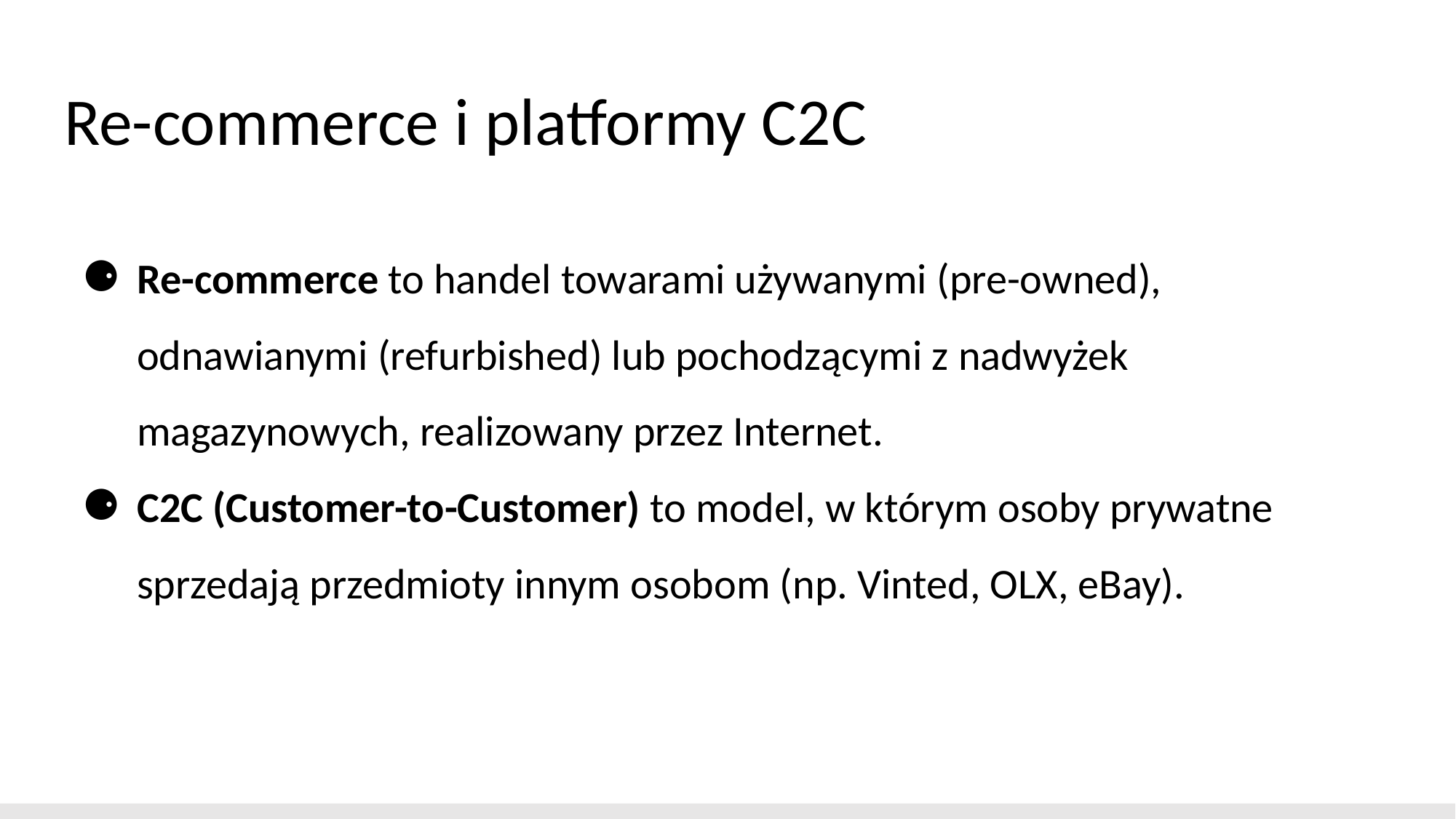

# Re-commerce i platformy C2C
Re-commerce to handel towarami używanymi (pre-owned), odnawianymi (refurbished) lub pochodzącymi z nadwyżek magazynowych, realizowany przez Internet.
C2C (Customer-to-Customer) to model, w którym osoby prywatne sprzedają przedmioty innym osobom (np. Vinted, OLX, eBay).